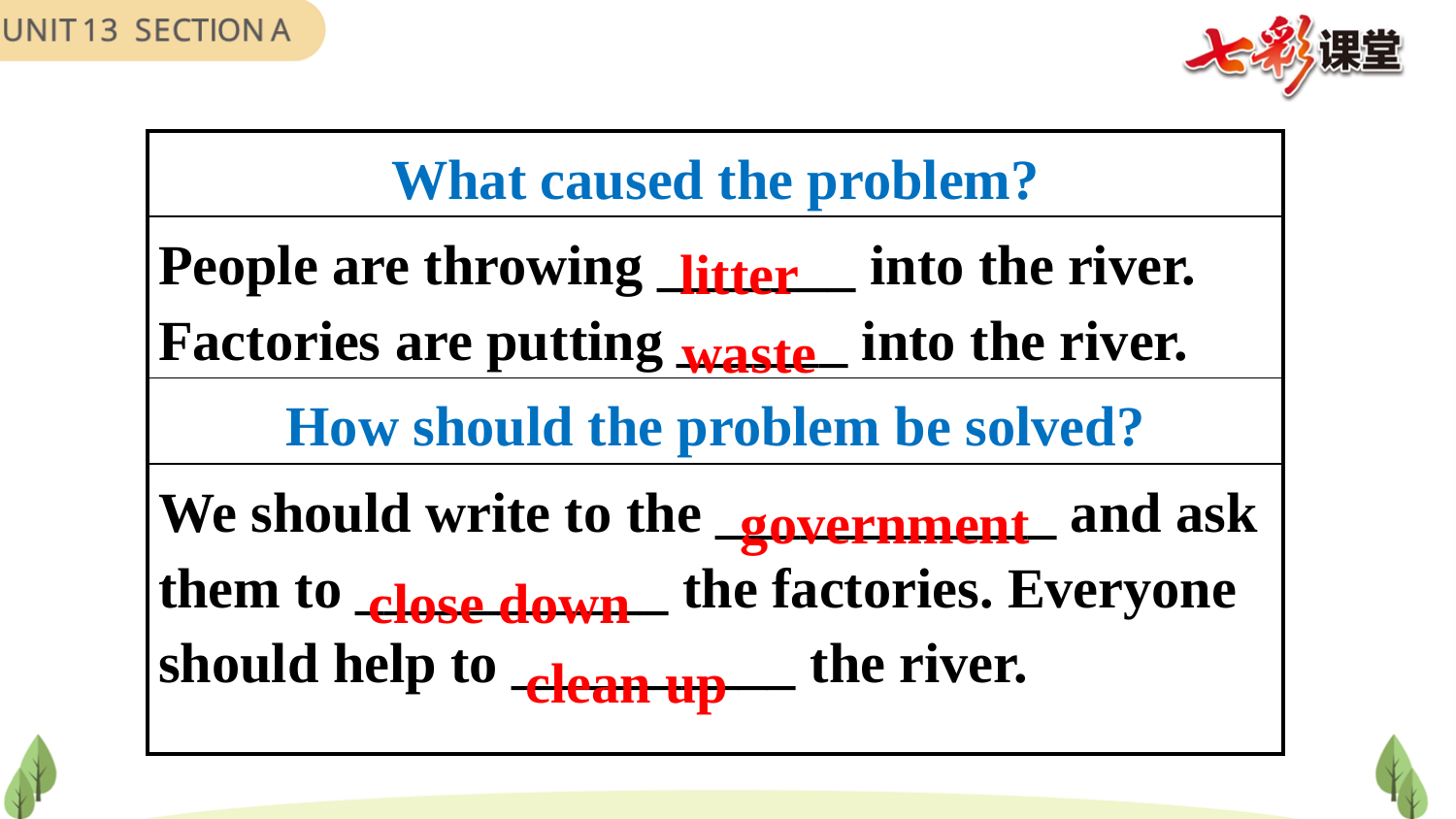

| What caused the problem? |
| --- |
| People are throwing \_\_\_\_\_\_\_ into the river. Factories are putting \_\_\_\_\_\_ into the river. |
| How should the problem be solved? |
| We should write to the \_\_\_\_\_\_\_\_\_\_\_\_ and ask them to \_\_\_\_\_\_\_\_\_\_\_ the factories. Everyone should help to \_\_\_\_\_\_\_\_\_\_ the river. |
litter
waste
government
close down
clean up